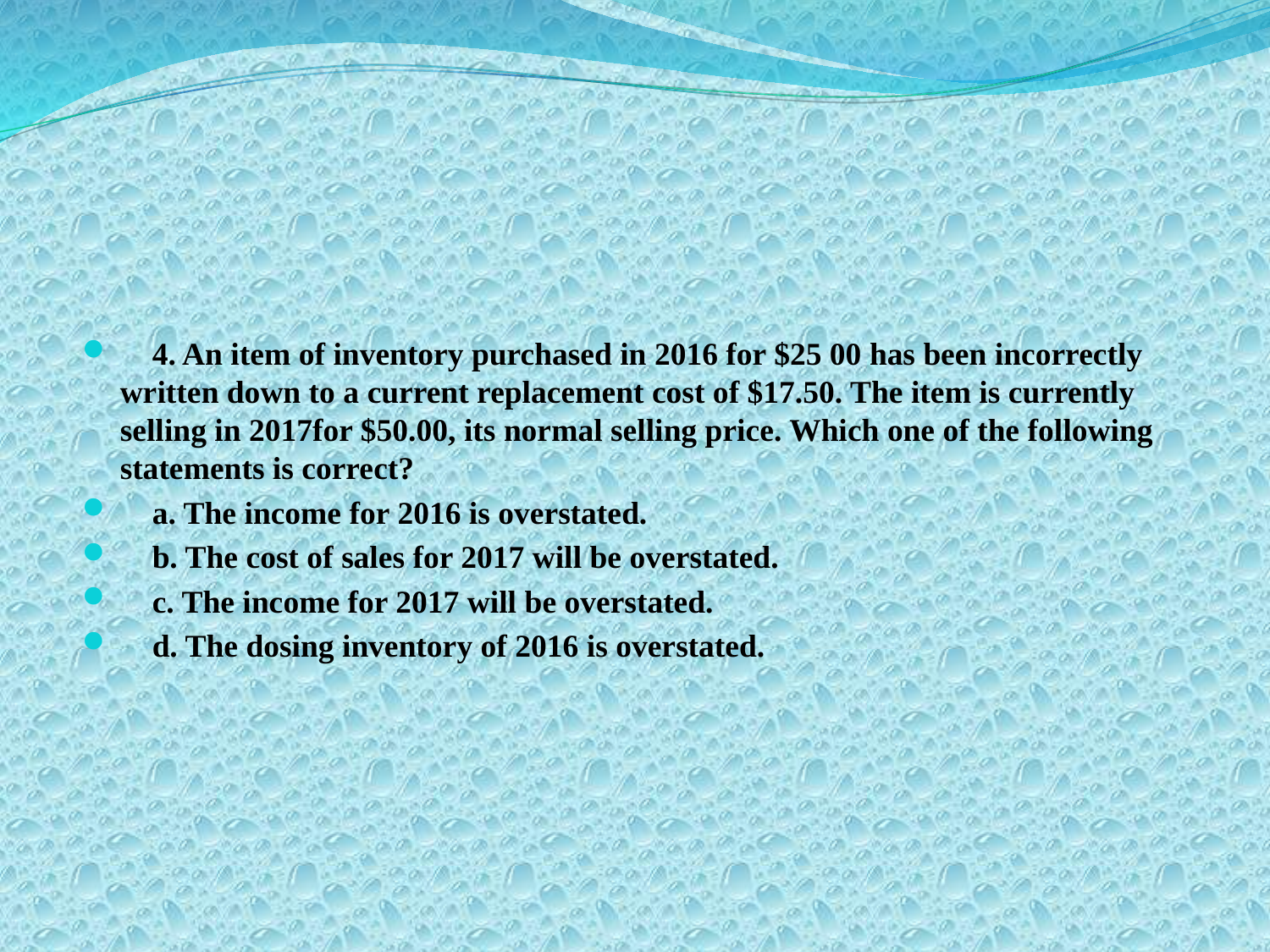

4. An item of inventory purchased in 2016 for $25 00 has been incorrectly written down to a current replacement cost of $17.50. The item is currently selling in 2017for $50.00, its normal selling price. Which one of the following statements is correct?
    a. The income for 2016 is overstated.
    b. The cost of sales for 2017 will be overstated.
    c. The income for 2017 will be overstated.
    d. The dosing inventory of 2016 is overstated.